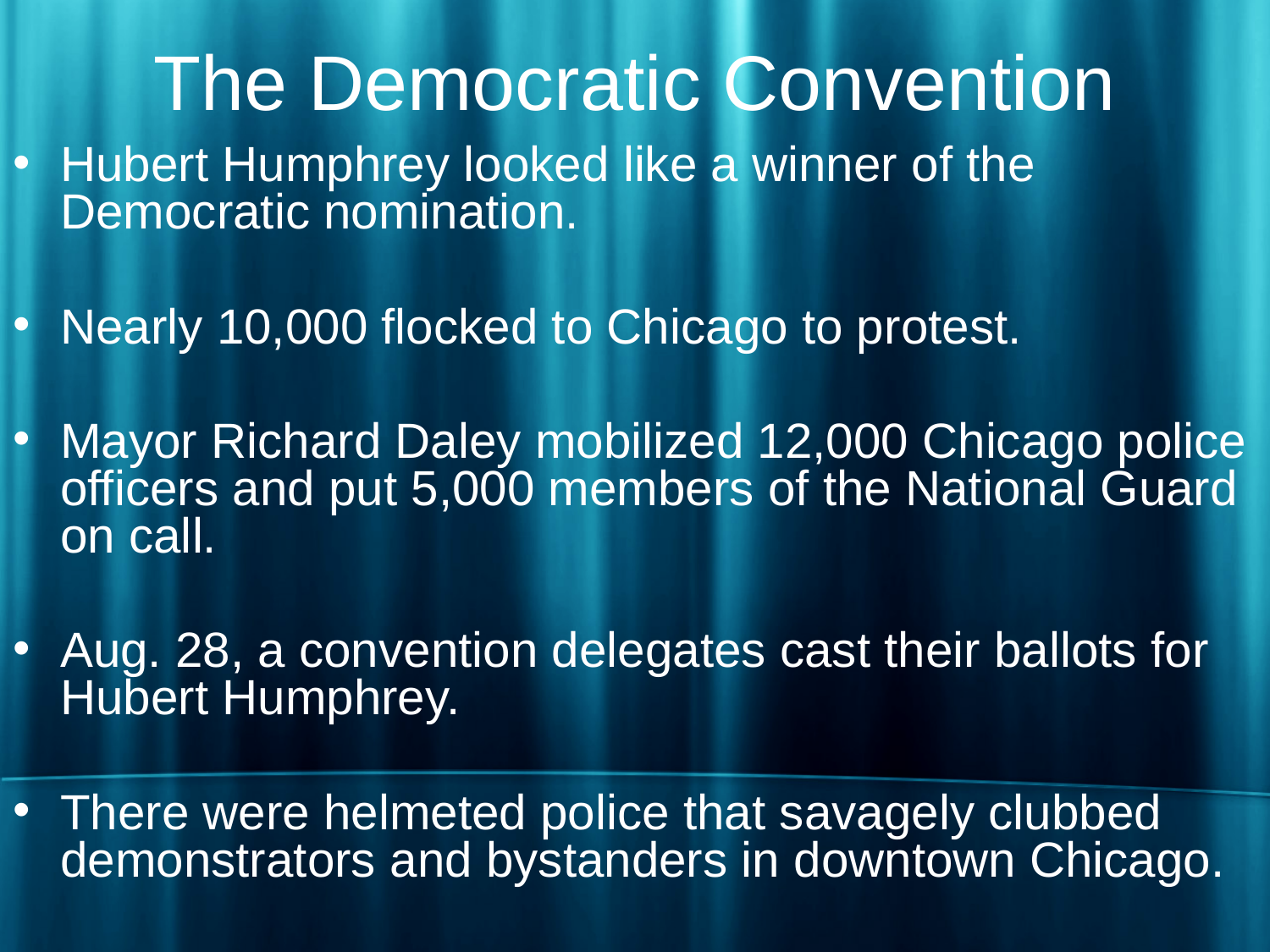

# The Democratic Convention
Hubert Humphrey looked like a winner of the Democratic nomination.

Nearly 10,000 flocked to Chicago to protest.

Mayor Richard Daley mobilized 12,000 Chicago police officers and put 5,000 members of the National Guard on call.

Aug. 28, a convention delegates cast their ballots for Hubert Humphrey.

There were helmeted police that savagely clubbed demonstrators and bystanders in downtown Chicago.